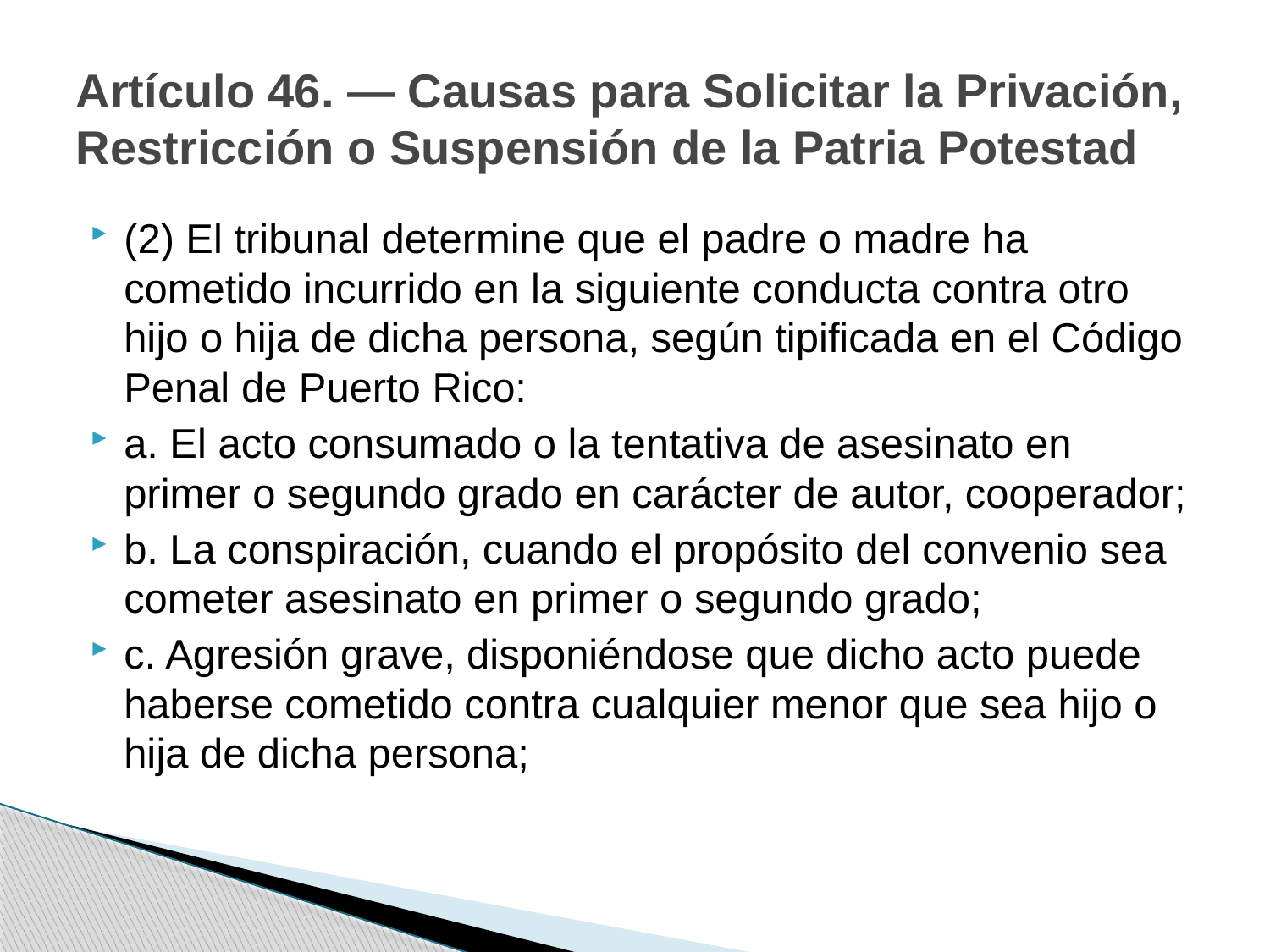

# Artículo 46. — Causas para Solicitar la Privación, Restricción o Suspensión de la Patria Potestad
(2) El tribunal determine que el padre o madre ha cometido incurrido en la siguiente conducta contra otro hijo o hija de dicha persona, según tipificada en el Código Penal de Puerto Rico:
a. El acto consumado o la tentativa de asesinato en primer o segundo grado en carácter de autor, cooperador;
b. La conspiración, cuando el propósito del convenio sea cometer asesinato en primer o segundo grado;
c. Agresión grave, disponiéndose que dicho acto puede haberse cometido contra cualquier menor que sea hijo o hija de dicha persona;